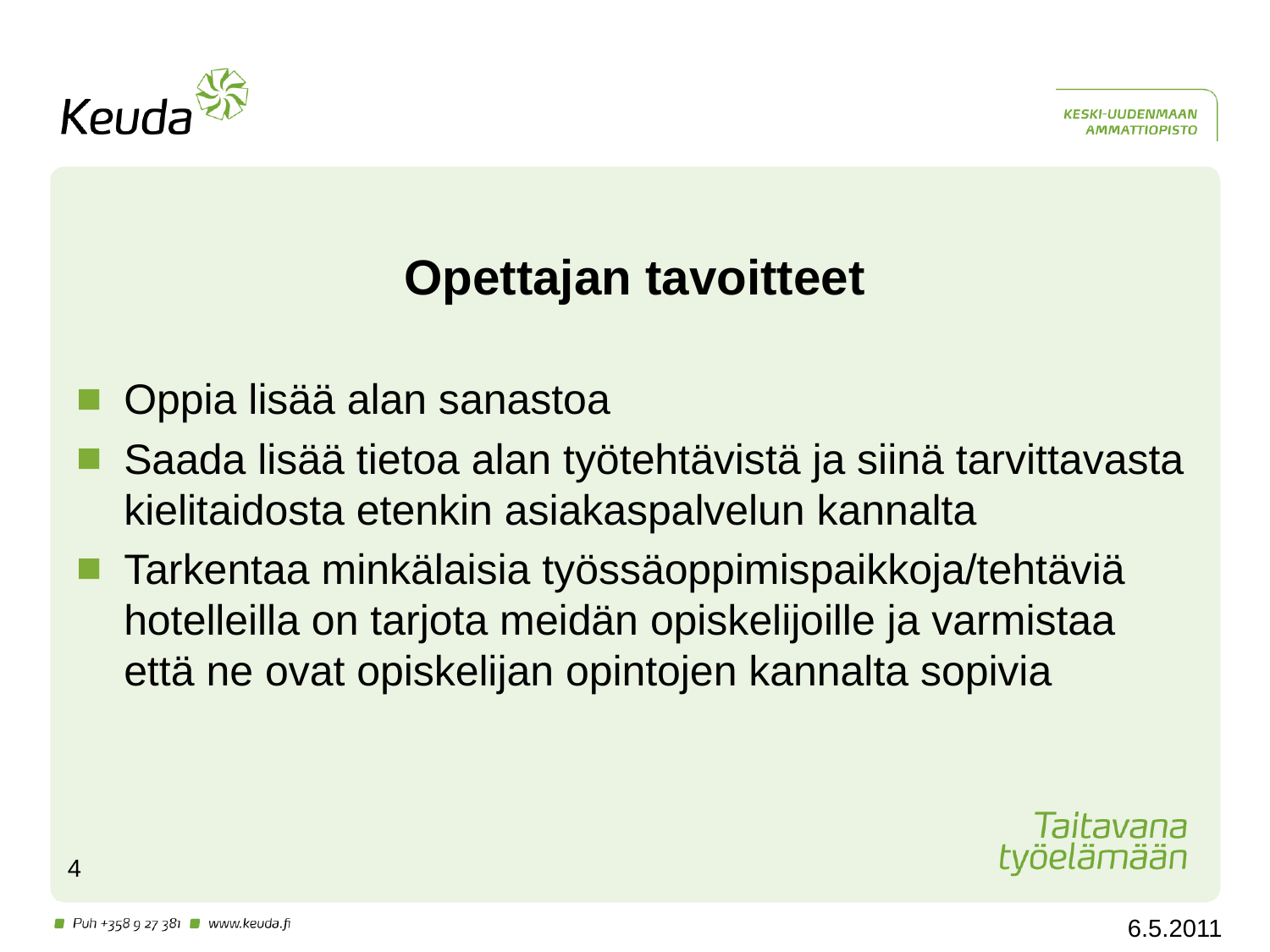

# Opettajan tavoitteet
Oppia lisää alan sanastoa
Saada lisää tietoa alan työtehtävistä ja siinä tarvittavasta kielitaidosta etenkin asiakaspalvelun kannalta
Tarkentaa minkälaisia työssäoppimispaikkoja/tehtäviä hotelleilla on tarjota meidän opiskelijoille ja varmistaa että ne ovat opiskelijan opintojen kannalta sopivia
4
6.5.2011